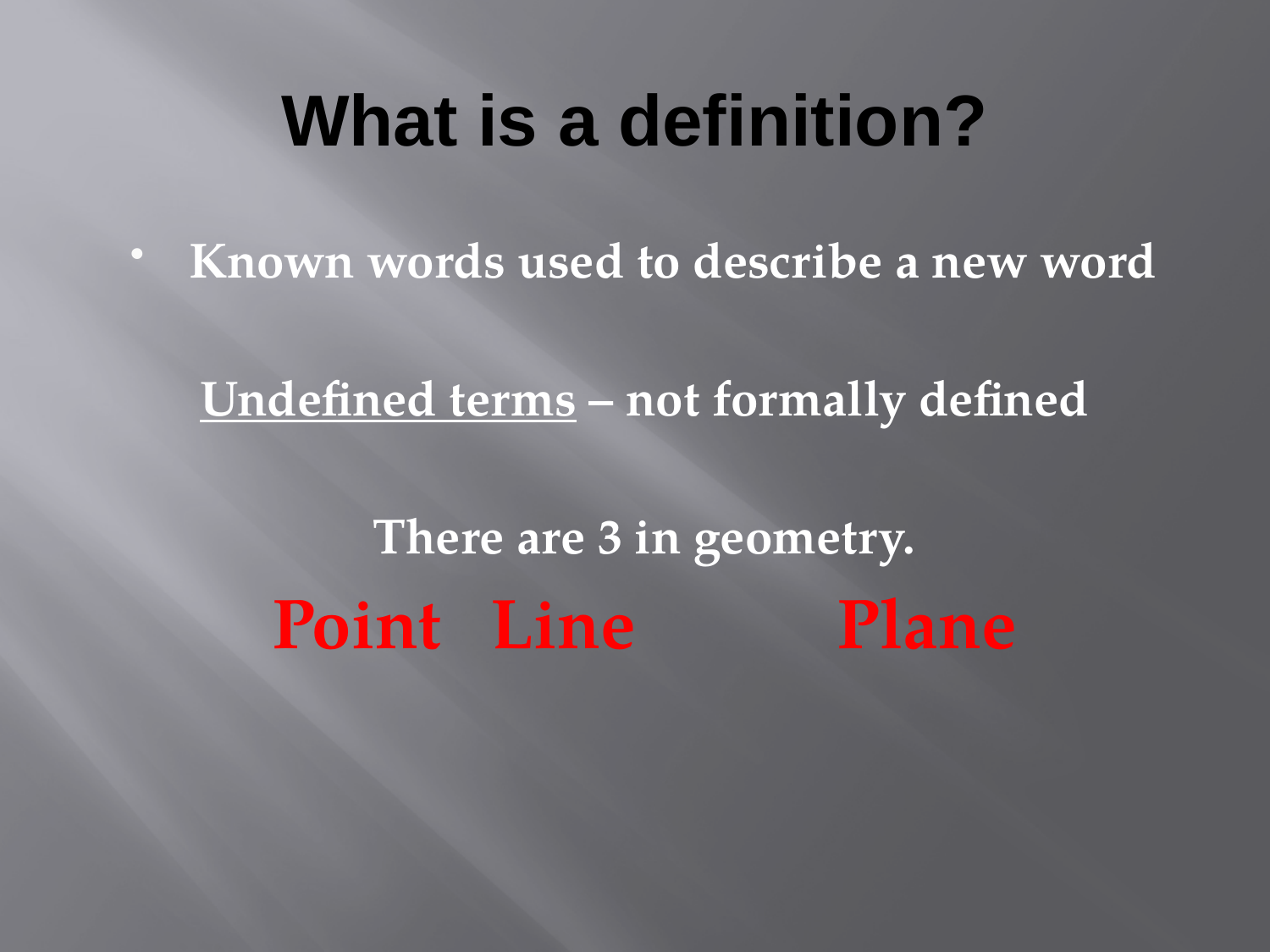

# What is a definition?
Known words used to describe a new word

Undefined terms – not formally defined

There are 3 in geometry.
Point	  Line		Plane